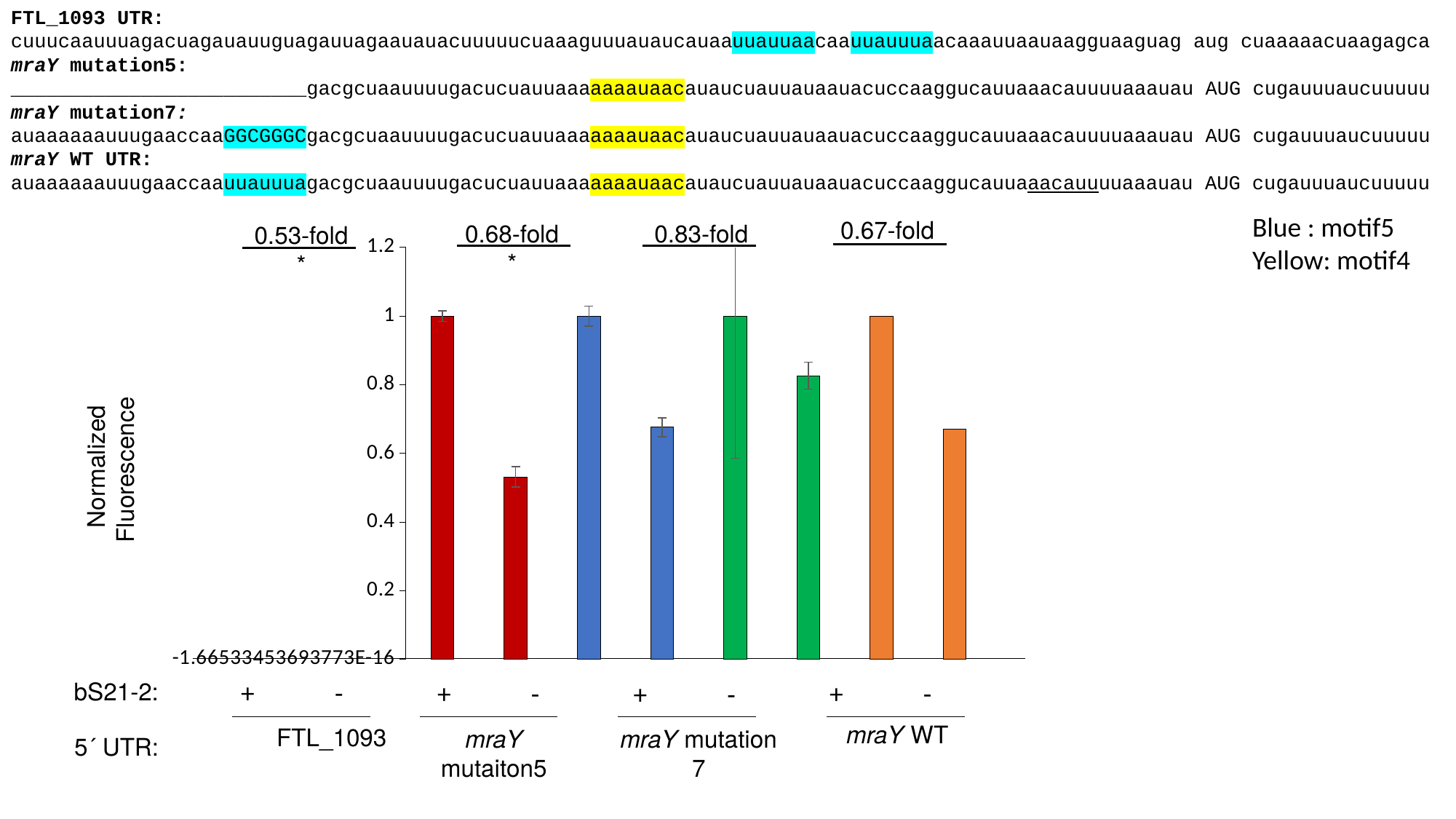

FTL_1093 UTR:
cuuucaauuuagacuagauauuguagauuagaauauacuuuuucuaaaguuuauaucauaauuauuaacaauuauuuaacaaauuaauaagguaaguag aug cuaaaaacuaagagca mraY mutation5:
_________________________gacgcuaauuuugacucuauuaaaaaaauaacauaucuauuauaauacuccaaggucauuaaacauuuuaaauau AUG cugauuuaucuuuuu
mraY mutation7:
auaaaaaauuugaaccaaGGCGGGCgacgcuaauuuugacucuauuaaaaaaauaacauaucuauuauaauacuccaaggucauuaaacauuuuaaauau AUG cugauuuaucuuuuu
mraY WT UTR:
auaaaaaauuugaaccaauuauuuagacgcuaauuuugacucuauuaaaaaaauaacauaucuauuauaauacuccaaggucauuaaacauuuuaaauau AUG cugauuuaucuuuuu

Blue : motif5
Yellow: motif4
0.67-fold

0.68-fold
*

0.83-fold

0.53-fold
*

 Normalized Fluorescence
FTL_1093
+             -
+             -
+             -
bS21-2:
+             -
5´ UTR:

### Chart

| Category | Averages |
|---|---|
| LVS FTL_1093 UTR | 0.9999999999999999 |
| ∆rpsU2 FTL_1093 UTR | 0.531702115207502 |
| LVS mraY-mutation5 | 1.0 |
| ∆rpsU2 mraY-mutation5 | 0.676298750924218 |
| LVS mraY-mutation7 | 1.0 |
| ∆rpsU2 mraY-mutation7 | 0.8263430471215264 |
| LVS mraY WT | 1.0 |
| ∆rpsU2 mraY WT | 0.6707232034313858 |
mraY WT
mraY mutation 7
mraY mutaiton5